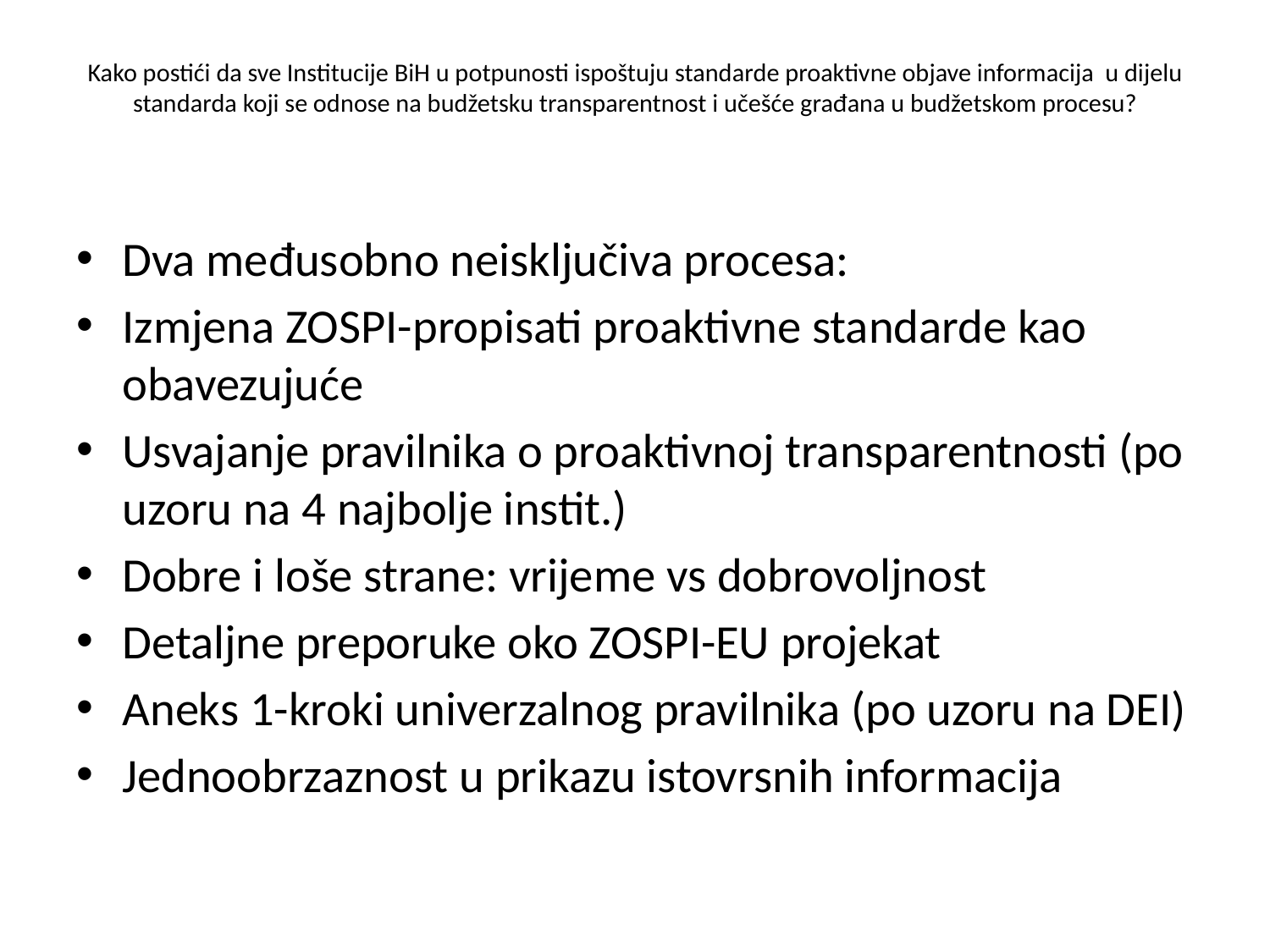

# Kako postići da sve Institucije BiH u potpunosti ispoštuju standarde proaktivne objave informacija  u dijelu standarda koji se odnose na budžetsku transparentnost i učešće građana u budžetskom procesu?
Dva međusobno neisključiva procesa:
Izmjena ZOSPI-propisati proaktivne standarde kao obavezujuće
Usvajanje pravilnika o proaktivnoj transparentnosti (po uzoru na 4 najbolje instit.)
Dobre i loše strane: vrijeme vs dobrovoljnost
Detaljne preporuke oko ZOSPI-EU projekat
Aneks 1-kroki univerzalnog pravilnika (po uzoru na DEI)
Jednoobrzaznost u prikazu istovrsnih informacija